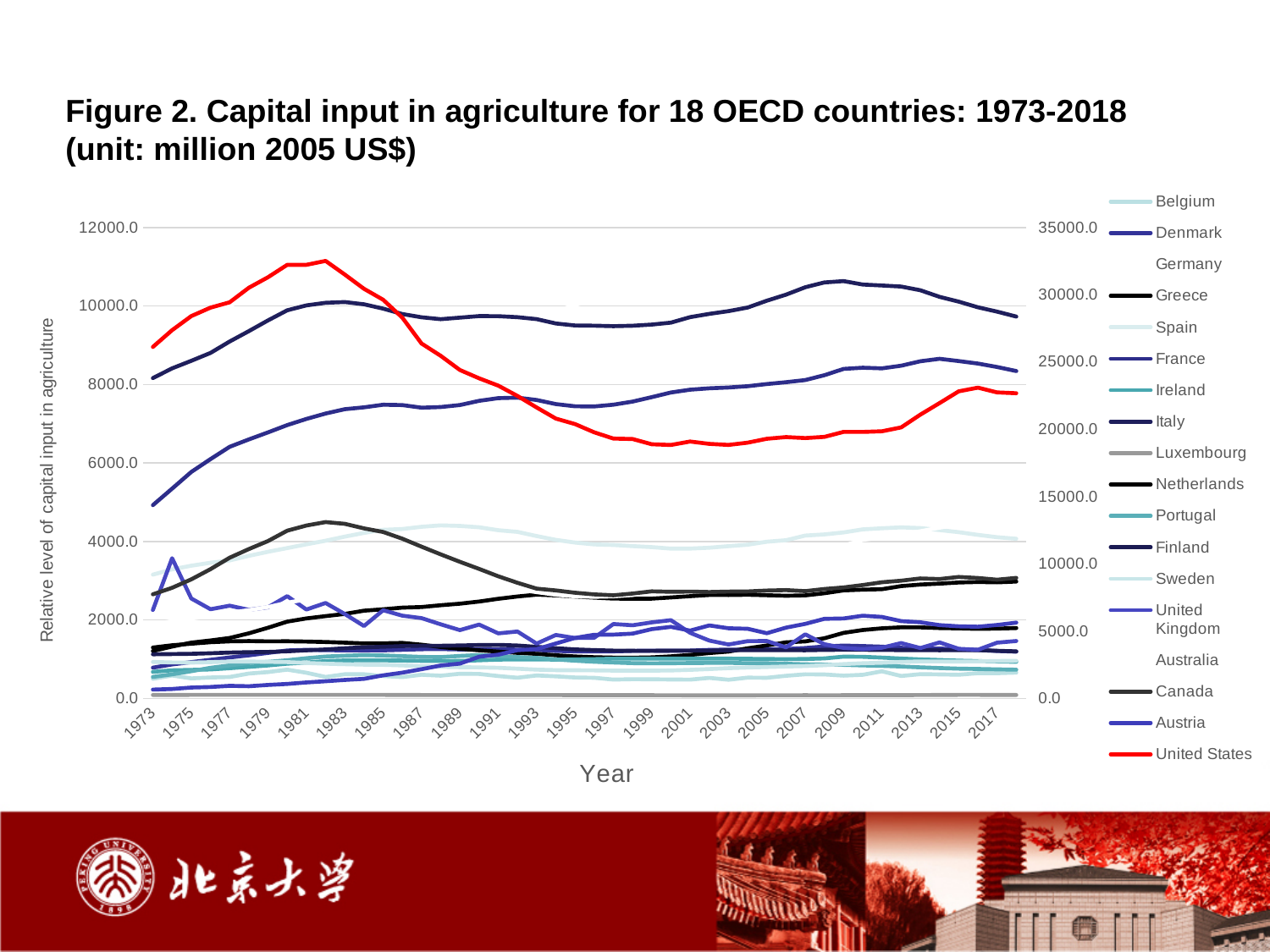

Figure 2. Capital input in agriculture for 18 OECD countries: 1973-2018 (unit: million 2005 US$)

### Chart: Year

| Category | Belgium | Denmark | Germany | Greece | Spain | France | Ireland | Italy | Luxembourg | Netherlands | Portugal | Finland | Sweden | United Kingdom | Australia | Canada | Austria | United States |
|---|---|---|---|---|---|---|---|---|---|---|---|---|---|---|---|---|---|---|
| 1973 | 501.10996263229447 | 784.9802927516471 | 9625.287829885461 | 1296.8083920830159 | 3154.07721202916 | 4923.860855006635 | 677.4399525926603 | 8161.739080650848 | 88.0597198400024 | 1209.0475632528367 | 549.846026096441 | 1124.2700708398168 | 929.8247186881316 | 2253.448212551694 | 1885.8132024988092 | 2651.7282837661264 | 226.35685234739296 | 26122.122675690473 |
| 1974 | 585.495086141022 | 865.9984853611855 | 9823.562998849851 | 1355.2993798924251 | 3288.4818437144663 | 5343.883312162457 | 717.1507588400244 | 8409.963872707192 | 89.94321760959015 | 1322.5127459630946 | 614.6023844507929 | 1131.5760052190394 | 916.8721862942385 | 3572.22583546187 | 1970.0530865786457 | 2818.3237509398195 | 241.42017892806237 | 27363.640302313095 |
| 1975 | 510.7673239386976 | 926.5873437249172 | 9873.133768388689 | 1394.5019867400467 | 3381.8464436669387 | 5771.363309396895 | 727.8924155261512 | 8602.054346413855 | 91.24686282821762 | 1421.885097461827 | 694.2824441579329 | 1137.5812427362075 | 913.4772390379493 | 2547.0006309888777 | 2035.5434456618113 | 3034.3780490365452 | 278.349722596505 | 28409.9987099473 |
| 1976 | 533.9510316263141 | 984.0234280503216 | 9920.4400672713 | 1432.982944726879 | 3456.220401702164 | 6097.755675546803 | 739.0971426256789 | 8802.382450566174 | 92.2782817199577 | 1477.7167761361925 | 780.7264890747866 | 1151.8190350113498 | 925.2125287671197 | 2273.1393775560587 | 2097.3872413714384 | 3293.9777070970104 | 292.54814440769997 | 29041.0504922275 |
| 1977 | 546.1118281640764 | 1044.3047157998526 | 10015.235270940206 | 1454.6466105815273 | 3516.6779576834833 | 6411.116175329316 | 770.8308741497883 | 9093.184286064934 | 92.60574846774001 | 1541.4153614990134 | 842.0652748621173 | 1168.6823952901589 | 941.4725695808557 | 2362.9979629526115 | 2181.329836353413 | 3585.7273394393983 | 321.95142364712905 | 29437.176424610756 |
| 1978 | 634.0516389181028 | 1098.5204901192508 | 10191.08720612887 | 1461.6327680463523 | 3631.7871471569997 | 6599.692200752815 | 804.8176999763872 | 9357.682680300091 | 91.57564527042776 | 1659.1405596629834 | 902.8405856949126 | 1179.0575700520421 | 941.4517483445892 | 2257.8117605634457 | 2250.316499605487 | 3805.9545271539687 | 310.7638077185257 | 30515.83105473602 |
| 1979 | 672.87275343872 | 1160.3171828008249 | 10387.073532903129 | 1453.7548604343242 | 3736.6697087233492 | 6779.271268699225 | 841.0471059568684 | 9632.088510369089 | 91.95781892802768 | 1802.3146332410754 | 932.9487260646481 | 1185.9248560490526 | 933.3797342854346 | 2322.177415365464 | 2328.914351597694 | 4010.705391826763 | 343.7916609028476 | 31298.94954304846 |
| 1980 | 733.2954201444884 | 1222.8871005636677 | 10560.794089357332 | 1457.2048388152225 | 3830.5405780442743 | 6965.347390296184 | 884.8205724723202 | 9888.300256755343 | 91.52901694890556 | 1957.46541797073 | 973.0126262944897 | 1201.2962097615841 | 926.5513215899992 | 2606.1648166016034 | 2436.674453986112 | 4273.342005115498 | 370.12209534590187 | 32219.611935389872 |
| 1981 | 655.2483708443509 | 1237.8466475116638 | 10617.635168314338 | 1448.9705045391522 | 3926.139563922698 | 7122.01824378058 | 915.0765295390979 | 10013.567358417815 | 91.65089259923043 | 2038.9480354673144 | 1025.0689629047693 | 1225.9279889939744 | 904.7255695274343 | 2265.5245749370415 | 2527.0140266514873 | 4405.4375530920415 | 407.6915507042982 | 32221.68178416584 |
| 1982 | 548.1905210667782 | 1229.9959130707443 | 10557.83279817991 | 1438.1160699500658 | 4018.6441718492965 | 7258.769279115306 | 951.8492937540167 | 10079.379974971074 | 90.99213420324499 | 2096.7253413323215 | 1067.1637012808458 | 1248.1455545062904 | 885.2041407498133 | 2431.852430854899 | 2604.933618355394 | 4492.229100209196 | 438.83315029399785 | 32510.051874197714 |
| 1983 | 616.4123803657753 | 1225.57967346171 | 10494.30307651671 | 1421.6477760161795 | 4122.315971139012 | 7370.098695482514 | 968.0417545088725 | 10099.319870273588 | 91.33864200645512 | 2153.257756936656 | 1089.0987099452918 | 1278.8211495774462 | 872.3880163725098 | 2150.4559422426946 | 2633.553942506519 | 4448.287007804256 | 471.1104582350201 | 31496.01656154978 |
| 1984 | 617.3646529790948 | 1221.3964913218356 | 10516.682245571477 | 1401.7589720009505 | 4216.08957988166 | 7416.868969781065 | 971.0370530144094 | 10041.094313539003 | 91.8678751627776 | 2236.490907959247 | 1102.5176679374747 | 1303.3201292529986 | 861.5906315812447 | 1844.589867228083 | 2662.8560764987183 | 4332.256721618341 | 499.8163751810424 | 30438.874595189332 |
| 1985 | 571.2779045797954 | 1224.915330787741 | 10463.729837499757 | 1405.1662473732504 | 4295.878803617447 | 7482.375488346931 | 970.4894831813459 | 9930.55221975929 | 91.13600664321405 | 2271.017551854135 | 1095.0446046824795 | 1317.4262567003332 | 857.8461056840828 | 2247.4950483014713 | 2740.3586498528325 | 4240.2518673991035 | 588.7221594578267 | 29625.49387245205 |
| 1986 | 543.5607452154421 | 1239.7297949150118 | 10401.451034203996 | 1414.9680660659278 | 4315.6666027369465 | 7473.924056763131 | 965.411723331533 | 9793.447526370972 | 89.78685770915293 | 2314.0319731323752 | 1076.9853198529042 | 1334.313601091854 | 842.4760863881968 | 2108.0919385117504 | 2781.9456213676735 | 4069.1495081803987 | 657.386430830668 | 28293.894507635625 |
| 1987 | 603.535397103486 | 1255.058090540463 | 10329.499528000724 | 1368.6432603981943 | 4373.733992458606 | 7408.424338542372 | 958.3622638912244 | 9710.51083984722 | 87.67434431132293 | 2329.416472816794 | 1058.0143785180187 | 1342.8077659227404 | 822.2502405792449 | 2046.0666883659271 | 2766.2872011992363 | 3866.374063392459 | 745.6014955069833 | 26374.460580404673 |
| 1988 | 579.2948570232769 | 1257.8890549154019 | 10250.035790905376 | 1310.541964060981 | 4408.889572901571 | 7424.998441958184 | 954.4766442100124 | 9662.769476778947 | 86.47602897712042 | 2374.4485100248608 | 1052.9862419586755 | 1342.1329529138532 | 805.7083460450717 | 1887.8774873172742 | 2761.7343950652507 | 3670.515910035183 | 839.4368385473045 | 25461.721633362242 |
| 1989 | 629.6412705984159 | 1248.0925670616925 | 10206.801256698245 | 1265.071546831117 | 4395.234682503855 | 7474.9493338460625 | 955.4777343395712 | 9701.803940234682 | 85.77125080993251 | 2413.540922144579 | 1082.8461497234994 | 1350.235164606571 | 795.8815791964247 | 1741.1512748690204 | 2798.6818636412486 | 3481.079030348992 | 887.2614630948852 | 24404.41226910842 |
| 1990 | 624.8413524603592 | 1251.1137737090194 | 10222.03727489255 | 1226.656105981485 | 4361.0709717128575 | 7582.359443243331 | 971.9263659477168 | 9740.597631055967 | 85.42110054216406 | 2469.105716312437 | 1106.0857681194723 | 1360.664079153838 | 791.6126527208941 | 1881.9434688849096 | 2834.3833421962486 | 3299.9345486723837 | 1062.3439909134372 | 23788.73504009398 |
| 1991 | 570.3634662566355 | 1253.9522852754576 | 10285.109420174773 | 1193.2599841449994 | 4285.942055895097 | 7650.534299301275 | 990.0882219936925 | 9738.752859373366 | 85.9317770093147 | 2539.3626635042842 | 1080.8292052136387 | 1364.34748785595 | 781.397259981851 | 1657.5680391323303 | 2826.58676306419 | 3112.261510406158 | 1115.50632634511 | 23245.31598353356 |
| 1992 | 527.9020633896683 | 1244.4678128275682 | 10323.10702584295 | 1160.9872131873449 | 4243.8990117579315 | 7664.122635844051 | 994.9103446540929 | 9713.584932543967 | 86.37253875911927 | 2596.8357243022247 | 1054.4496443518844 | 1348.953201823159 | 758.4080557468699 | 1705.6537682220721 | 2777.4756047848145 | 2946.304294169252 | 1228.8702910760671 | 22479.833755717176 |
| 1993 | 585.7283242223641 | 1235.033759630611 | 10300.50694289546 | 1135.5162337024972 | 4135.883919094966 | 7604.491015997544 | 993.7893116398277 | 9663.615481278763 | 86.17288688115991 | 2644.549183629391 | 1034.7480201602082 | 1314.8997157134856 | 734.0016210257037 | 1397.1013053498898 | 2708.068796928776 | 2796.931275568903 | 1256.133795312695 | 21622.07809607978 |
| 1994 | 563.2853705329514 | 1210.1382545363872 | 10138.69470014077 | 1100.6529319088252 | 4039.1961220066432 | 7499.0238562296345 | 990.1986429874321 | 9552.660028262264 | 85.36046054214818 | 2625.6377257596264 | 993.7456886612796 | 1280.4027287457932 | 720.807835637361 | 1616.6453809963307 | 2641.4246321124538 | 2750.985023853805 | 1399.2656038608106 | 20795.666609047847 |
| 1995 | 534.5882376436193 | 1199.5916264771397 | 9977.25358238363 | 1070.4866955082468 | 3970.8156386405976 | 7444.080818817938 | 995.4988443004289 | 9501.384334791619 | 84.7276635198702 | 2596.7739720869736 | 961.5347918800983 | 1248.9199657011789 | 718.7442687232665 | 1539.4700340711004 | 2600.4632938984255 | 2692.8131088665355 | 1542.0596730136394 | 20387.79003519459 |
| 1996 | 526.0072305540434 | 1195.8307110872167 | 9839.43895102937 | 1050.2498530302837 | 3923.9597446987177 | 7439.315716152399 | 1002.5974279827946 | 9496.64647378832 | 83.61114683373235 | 2567.9956030392855 | 935.093627810027 | 1231.777192926661 | 715.7465316909445 | 1546.5142413897706 | 2588.6845518062128 | 2650.3943955263253 | 1622.3706763543196 | 19776.487759262116 |
| 1997 | 480.2540655018827 | 1199.7578800092508 | 9725.337543816098 | 1040.0019800448983 | 3909.8710998311785 | 7484.577267393132 | 1014.2543173995026 | 9483.44712810808 | 82.89262021990278 | 2543.398093445817 | 915.8418978880997 | 1218.6333480523265 | 709.9890167205737 | 1896.142912774738 | 2600.1675753096947 | 2628.599782869211 | 1626.3163867086719 | 19313.087522587026 |
| 1998 | 490.7046344996016 | 1212.656967463152 | 9604.497392598949 | 1038.3163152068694 | 3881.012995219216 | 7563.772428879009 | 1016.8288424995847 | 9495.92781690894 | 82.09417186547431 | 2540.6213629643403 | 899.3487738089592 | 1213.5755597117 | 708.7223862130579 | 1864.3227751435481 | 2634.5127626949316 | 2672.3030938975285 | 1652.243943137854 | 19277.487521571096 |
| 1999 | 487.73559192917713 | 1217.0819746203406 | 9537.715085110203 | 1046.3961636763102 | 3855.6616176565185 | 7677.007542575129 | 1018.1717964351475 | 9524.146386647333 | 81.60953438081975 | 2543.2366456934033 | 894.7557921432394 | 1212.9016295015786 | 708.2706492200517 | 1938.2823176337981 | 2700.9340199490093 | 2728.9774157463085 | 1766.2563831247592 | 18888.535619110207 |
| 2000 | 482.9672102688274 | 1213.4294952105995 | 9501.877186007023 | 1071.9454161143601 | 3816.356719467982 | 7794.706813085002 | 1016.4279606438096 | 9574.856281628663 | 80.53919913155146 | 2573.5396378998053 | 897.6176290242677 | 1217.662705011579 | 713.0600027031518 | 1994.5860062942552 | 2763.1309010419973 | 2716.8140907660663 | 1823.8673318799067 | 18836.387806770934 |
| 2001 | 479.25546018464246 | 1218.9073321221465 | 9464.853493781146 | 1109.3151523712656 | 3818.4300712889562 | 7866.283115459811 | 1015.31120011671 | 9714.959025166108 | 79.85601567335938 | 2604.5954868922177 | 901.386045851663 | 1217.1067822653852 | 728.8578957258794 | 1672.5308806591179 | 2820.9112363639947 | 2722.330026999506 | 1728.049964266437 | 19093.387588520443 |
| 2002 | 523.4948041589516 | 1236.3848093298138 | 9381.507734867548 | 1156.4008614809097 | 3840.360398131085 | 7901.227741454515 | 1015.4588718168847 | 9797.687023168208 | 78.94123905449229 | 2635.525729124195 | 906.2571458318237 | 1218.1713778900055 | 748.5718747957688 | 1474.5596119579634 | 2866.000535042437 | 2710.564111801921 | 1860.6745769016852 | 18916.804474381082 |
| 2003 | 476.9839612352389 | 1243.9574052212063 | 9318.320538224221 | 1194.8379646352857 | 3879.329674829472 | 7921.659248329129 | 1015.4541696871645 | 9867.085159034848 | 78.23315408574851 | 2634.5292338216877 | 906.9841937542966 | 1225.9388976093799 | 771.5635329214465 | 1374.5334871097289 | 2934.039902711878 | 2721.6675022216727 | 1787.2828459068623 | 18839.759831427305 |
| 2004 | 530.5217336903937 | 1246.45028608072 | 9211.604125700316 | 1276.9853558167426 | 3915.734083040738 | 7955.855483736603 | 1010.7112805898793 | 9959.127157059584 | 79.70948022529775 | 2641.466199221668 | 898.2229630799987 | 1230.017806825635 | 787.9190215502321 | 1458.9449026074217 | 3034.1336189494227 | 2726.528188739888 | 1774.8262284570997 | 19006.49579557613 |
| 2005 | 526.3458478166879 | 1248.8622746399192 | 9130.382312129143 | 1349.6953156581365 | 3992.0678187277435 | 8010.6037000610295 | 1004.3728235275369 | 10133.425175527753 | 81.42946916112945 | 2629.416208029403 | 896.4423868706148 | 1228.450092846522 | 801.8973815602429 | 1463.7903698976863 | 3154.634065580508 | 2748.396145970043 | 1662.194773992576 | 19298.61681331326 |
| 2006 | 577.6725842939506 | 1260.1563948252196 | 8980.408292647631 | 1430.3520782851208 | 4030.343534830607 | 8056.6837034831005 | 1001.0347683294284 | 10287.874096663716 | 81.23665305099838 | 2616.2184976189415 | 883.6069963983111 | 1228.5590227459006 | 813.6091091473577 | 1303.2141805784697 | 3283.9483844180263 | 2759.9170239105906 | 1804.816156941286 | 19421.50986339871 |
| 2007 | 615.4487292570113 | 1284.4699636248852 | 8894.787407801843 | 1453.3003716065996 | 4148.7533560537495 | 8111.9781826999015 | 1004.3521602050811 | 10475.86734860862 | 81.5012672991552 | 2624.990887964089 | 870.530303549308 | 1228.0761558004983 | 825.2552423713693 | 1633.8119183550828 | 3451.3567038881706 | 2734.0594641007224 | 1900.1009829769441 | 19348.573387199132 |
| 2008 | 612.0160821544525 | 1324.1815808795002 | 8866.965919000948 | 1533.446190851436 | 4178.494909923058 | 8235.696721236283 | 1020.2535484637398 | 10598.26799778918 | 80.84917014117103 | 2680.1711811434247 | 862.8916436625249 | 1236.742902997894 | 847.7545980098994 | 1381.6620460282395 | 3670.463028726818 | 2788.2607890118907 | 2027.837075061208 | 19438.637868642967 |
| 2009 | 581.5354449525132 | 1347.9482331279048 | 8975.289049527311 | 1670.6405773812191 | 4229.69842408414 | 8395.806054078017 | 1064.7892950908652 | 10632.04625403684 | 81.62048713628195 | 2753.2842396125407 | 855.9634832866492 | 1240.9636030888094 | 875.6312314754421 | 1287.4512633581544 | 3892.0194755510324 | 2827.927675097953 | 2037.1588316596556 | 19808.325113558207 |
| 2010 | 603.326071886572 | 1334.1678447400218 | 8923.806647221749 | 1743.0080614258786 | 4306.628670943938 | 8426.586659338696 | 1060.8982268655288 | 10544.861453570435 | 82.26630263884473 | 2771.189398792029 | 842.3834691956082 | 1240.2166773552917 | 897.133617806469 | 1257.6096557223784 | 4039.81060256203 | 2888.98351764526 | 2107.2263068875027 | 19806.16735800035 |
| 2011 | 691.7458871966575 | 1318.9342353434263 | 8830.776154309946 | 1786.2396905733822 | 4335.614760334678 | 8410.169492278515 | 1040.4146086841756 | 10520.632835551209 | 83.22116838980418 | 2783.0163356623666 | 830.2078277443563 | 1233.6766269430425 | 909.9638931611282 | 1292.8797369080617 | 4104.429451502029 | 2959.7985845690746 | 2077.2489770286816 | 19855.126186704885 |
| 2012 | 571.5636482938745 | 1289.7588446783252 | 8968.528896104108 | 1811.8589727819801 | 4358.53833314126 | 8476.77271135128 | 1016.765311146001 | 10493.610663644147 | 84.36265954240476 | 2861.689032942374 | 813.9151228473386 | 1232.7483771121383 | 930.2112202573719 | 1411.099011972077 | 4170.811538786921 | 3000.3120098849945 | 1970.3399006014872 | 20141.46416854205 |
| 2013 | 619.3016192852531 | 1273.984045004931 | 9000.28733327596 | 1810.9194188049219 | 4340.05356241253 | 8589.915601642298 | 995.3614602217839 | 10399.735392969478 | 86.25281800954889 | 2901.532204950599 | 792.482524843545 | 1230.0006119907707 | 944.370458753843 | 1284.2191646138508 | 4259.192563102806 | 3056.9749716688675 | 1940.532626792934 | 21091.09688253293 |
| 2014 | 612.4553206738061 | 1270.6727381744288 | 9011.173539270581 | 1792.6666863758246 | 4289.346906021497 | 8652.843061142969 | 979.6133060912906 | 10231.744875028711 | 88.20859227530377 | 2924.6396042122296 | 774.7116930991659 | 1227.5593290076988 | 942.9436967680008 | 1427.9041792682906 | 4350.665901257254 | 3041.403640027788 | 1867.8002780144534 | 21947.930017786544 |
| 2015 | 604.2527658224604 | 1252.8521317711072 | 9016.761942819143 | 1785.8469491269784 | 4235.869705560954 | 8595.537030729942 | 963.3838024743909 | 10109.659397409161 | 91.28770221891362 | 2953.355335644875 | 759.7107947852476 | 1230.6137349034634 | 940.90607943263 | 1264.2345726404997 | 4431.226429578314 | 3094.8166393534225 | 1837.1662926344252 | 22821.247828316813 |
| 2016 | 643.2129733033189 | 1233.8320582305196 | 9007.851752691018 | 1773.0330211014284 | 4166.528752762553 | 8531.396788704644 | 951.2094208218323 | 9964.675563649236 | 90.40552642294298 | 2966.7906443785737 | 751.0962786506249 | 1231.8885686841777 | 944.1009669916439 | 1239.937185785838 | 4488.854117407949 | 3068.6678700518005 | 1826.7420870167955 | 23093.368512828536 |
| 2017 | 643.3116070428916 | 1209.5366462754305 | 8974.785793028595 | 1780.5388726887252 | 4107.41921613201 | 8444.201999295532 | 943.1636288897188 | 9854.510348511214 | 89.16211450523971 | 2957.231682179058 | 741.528908982219 | 1214.2182780078456 | 953.4763536153994 | 1420.6927405634412 | 4532.142706706024 | 3025.644831099623 | 1872.2580757746034 | 22740.57105507357 |
| 2018 | 659.0233376267438 | 1192.2090088888383 | 8953.102046779697 | 1792.9018219176924 | 4067.3146094221593 | 8341.29844340606 | 933.7299812957204 | 9729.068099773382 | 88.58518040446229 | 2977.738258720096 | 733.1727730357234 | 1199.1187241077598 | 959.6007058387801 | 1462.6802810343024 | 4584.544215737126 | 3071.558173705653 | 1932.0773352242054 | 22678.33249998242 |